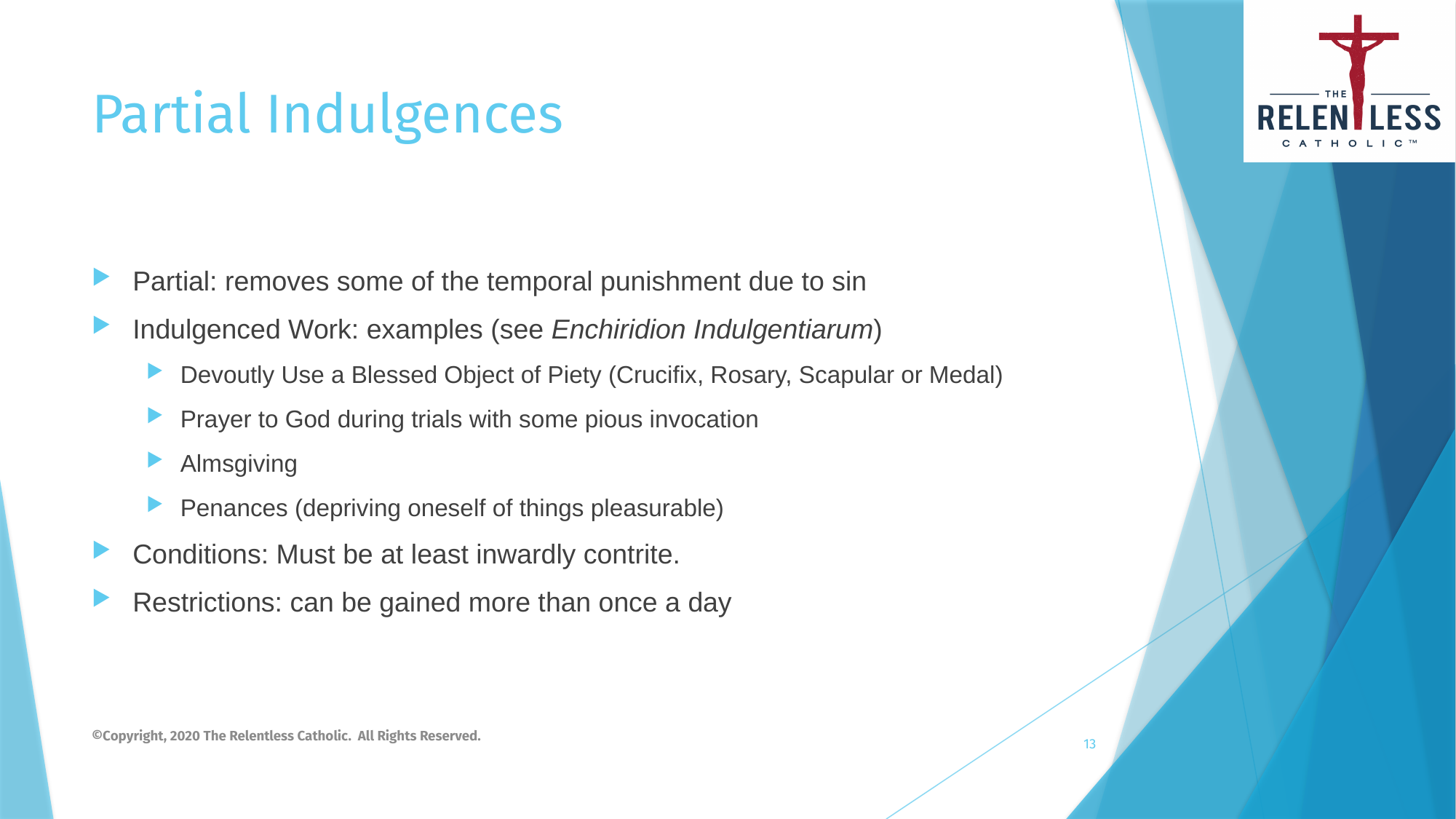

# Partial Indulgences
Partial: removes some of the temporal punishment due to sin
Indulgenced Work: examples (see Enchiridion Indulgentiarum)
Devoutly Use a Blessed Object of Piety (Crucifix, Rosary, Scapular or Medal)
Prayer to God during trials with some pious invocation
Almsgiving
Penances (depriving oneself of things pleasurable)
Conditions: Must be at least inwardly contrite.
Restrictions: can be gained more than once a day
©Copyright, 2020 The Relentless Catholic.  All Rights Reserved.

13